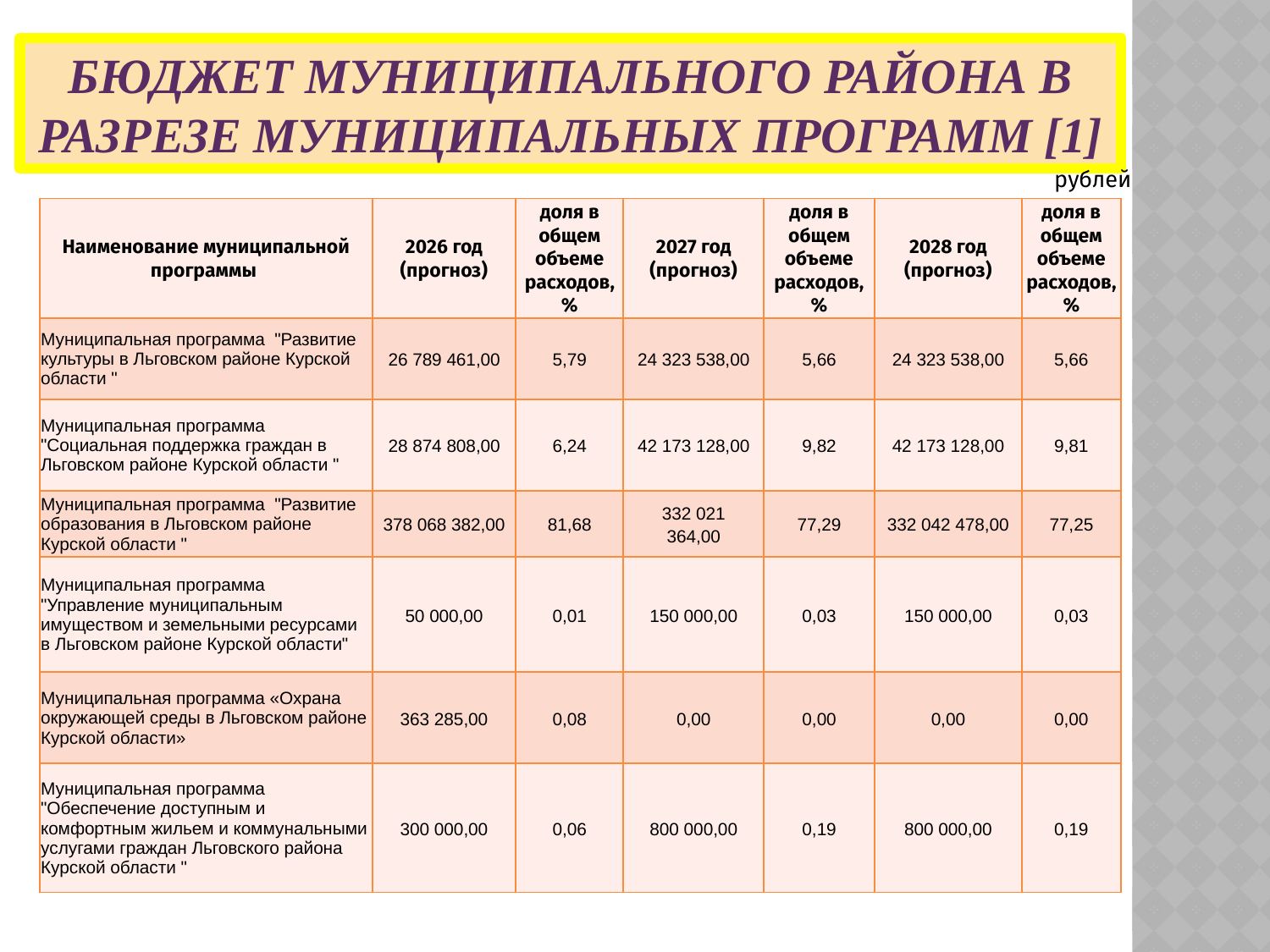

# Бюджет муниципального района в разрезе муниципальных программ [1]
рублей
| Наименование муниципальной программы | 2026 год (прогноз) | доля в общем объеме расходов, % | 2027 год (прогноз) | доля в общем объеме расходов, % | 2028 год (прогноз) | доля в общем объеме расходов, % |
| --- | --- | --- | --- | --- | --- | --- |
| Муниципальная программа "Развитие культуры в Льговском районе Курской области " | 26 789 461,00 | 5,79 | 24 323 538,00 | 5,66 | 24 323 538,00 | 5,66 |
| Муниципальная программа "Социальная поддержка граждан в Льговском районе Курской области " | 28 874 808,00 | 6,24 | 42 173 128,00 | 9,82 | 42 173 128,00 | 9,81 |
| Муниципальная программа "Развитие образования в Льговском районе Курской области " | 378 068 382,00 | 81,68 | 332 021 364,00 | 77,29 | 332 042 478,00 | 77,25 |
| Муниципальная программа "Управление муниципальным имуществом и земельными ресурсами в Льговском районе Курской области" | 50 000,00 | 0,01 | 150 000,00 | 0,03 | 150 000,00 | 0,03 |
| Муниципальная программа «Охрана окружающей среды в Льговском районе Курской области» | 363 285,00 | 0,08 | 0,00 | 0,00 | 0,00 | 0,00 |
| Муниципальная программа "Обеспечение доступным и комфортным жильем и коммунальными услугами граждан Льговского района Курской области " | 300 000,00 | 0,06 | 800 000,00 | 0,19 | 800 000,00 | 0,19 |